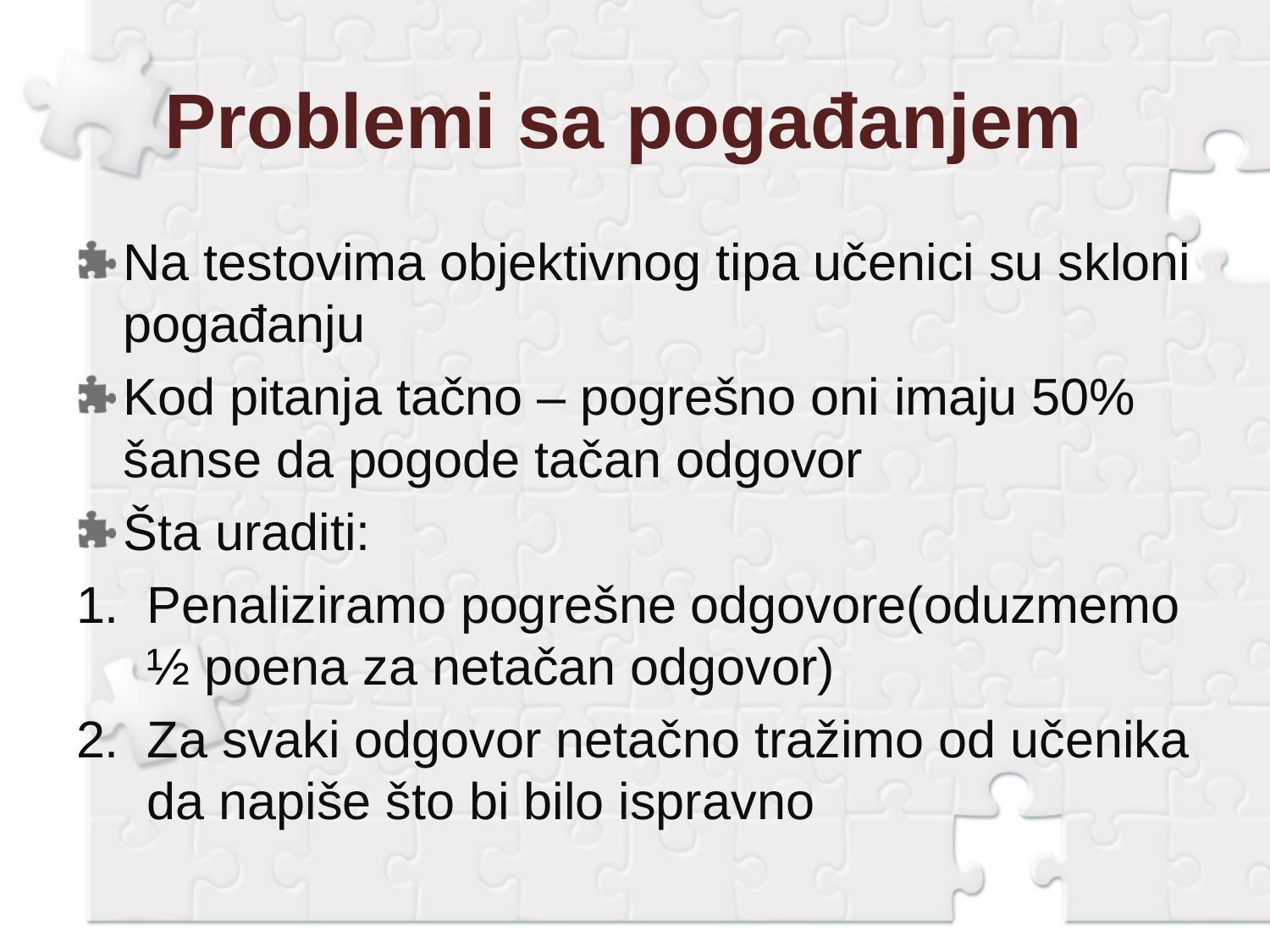

# Problemi sa pogađanjem
Na testovima objektivnog tipa učenici su skloni pogađanju
Kod pitanja tačno – pogrešno oni imaju 50% šanse da pogode tačan odgovor
Šta uraditi:
Penaliziramo pogrešne odgovore(oduzmemo ½ poena za netačan odgovor)
Za svaki odgovor netačno tražimo od učenika da napiše što bi bilo ispravno